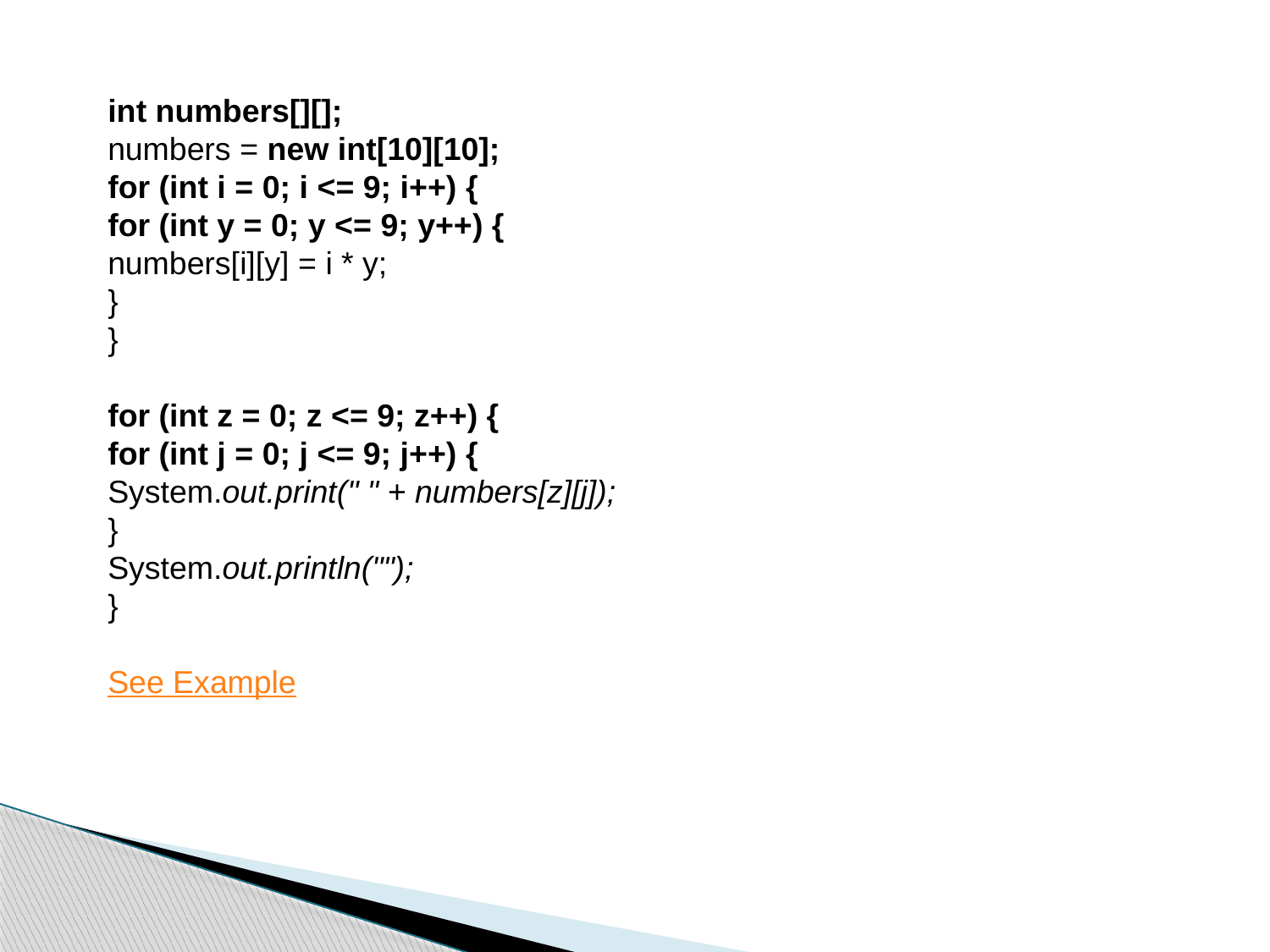

int numbers[][];
numbers = new int[10][10];
for (int i = 0; i <= 9; i++) {
for (int y = 0; y <= 9; y++) {
numbers[i][y] = i * y;
}
}

for (int z = 0; z <= 9; z++) {
for (int j = 0; j <= 9; j++) {
System.out.print(" " + numbers[z][j]);
}
System.out.println("");
}

See Example